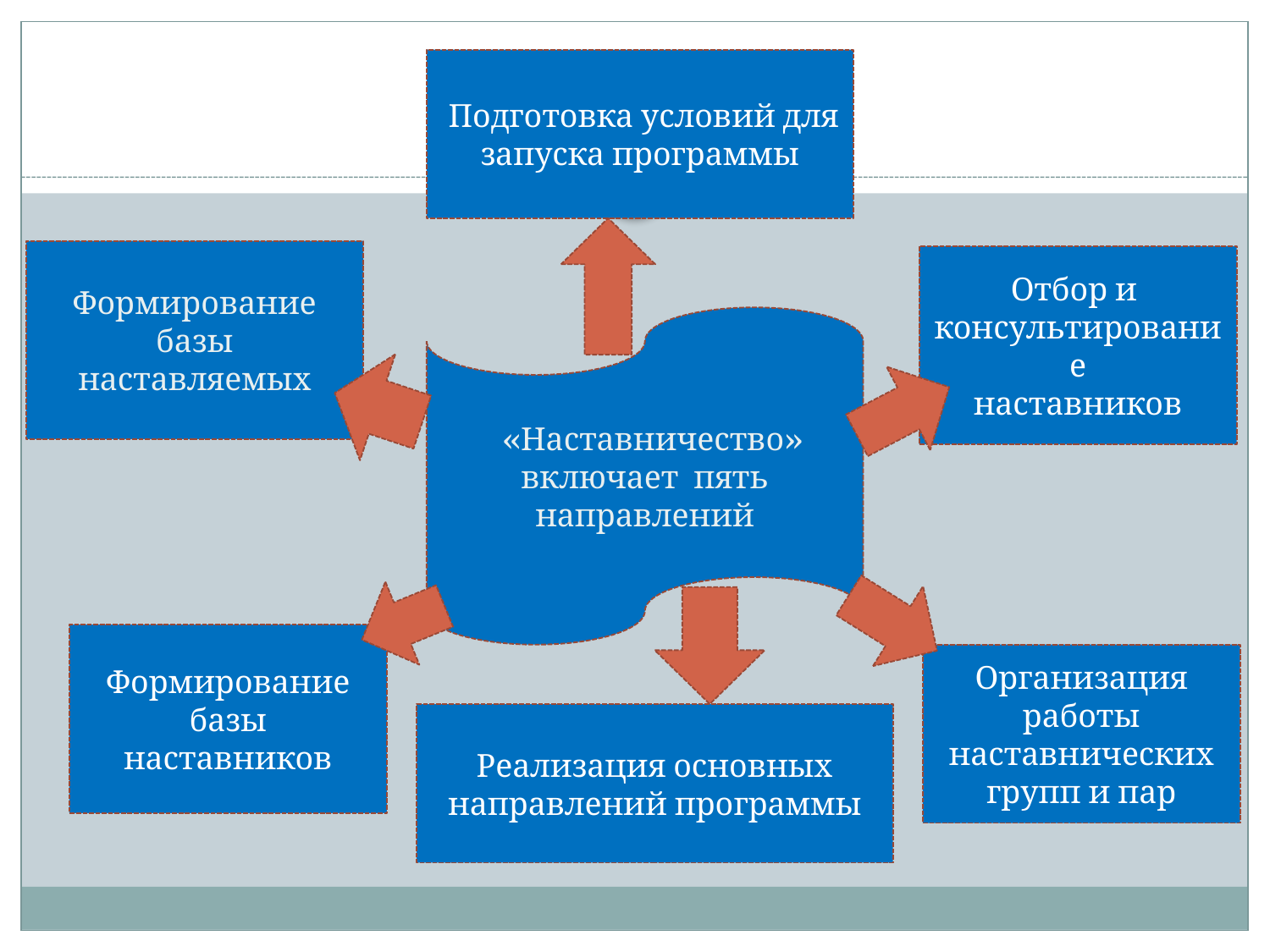

#
 Подготовка условий для запуска программы

Формирование базы наставляемых
Отбор и  консультирование
наставников
  «Наставничество» включает  пять направлений

Формирование базы наставников
Организация работы наставнических групп и пар
Реализация основных направлений программы